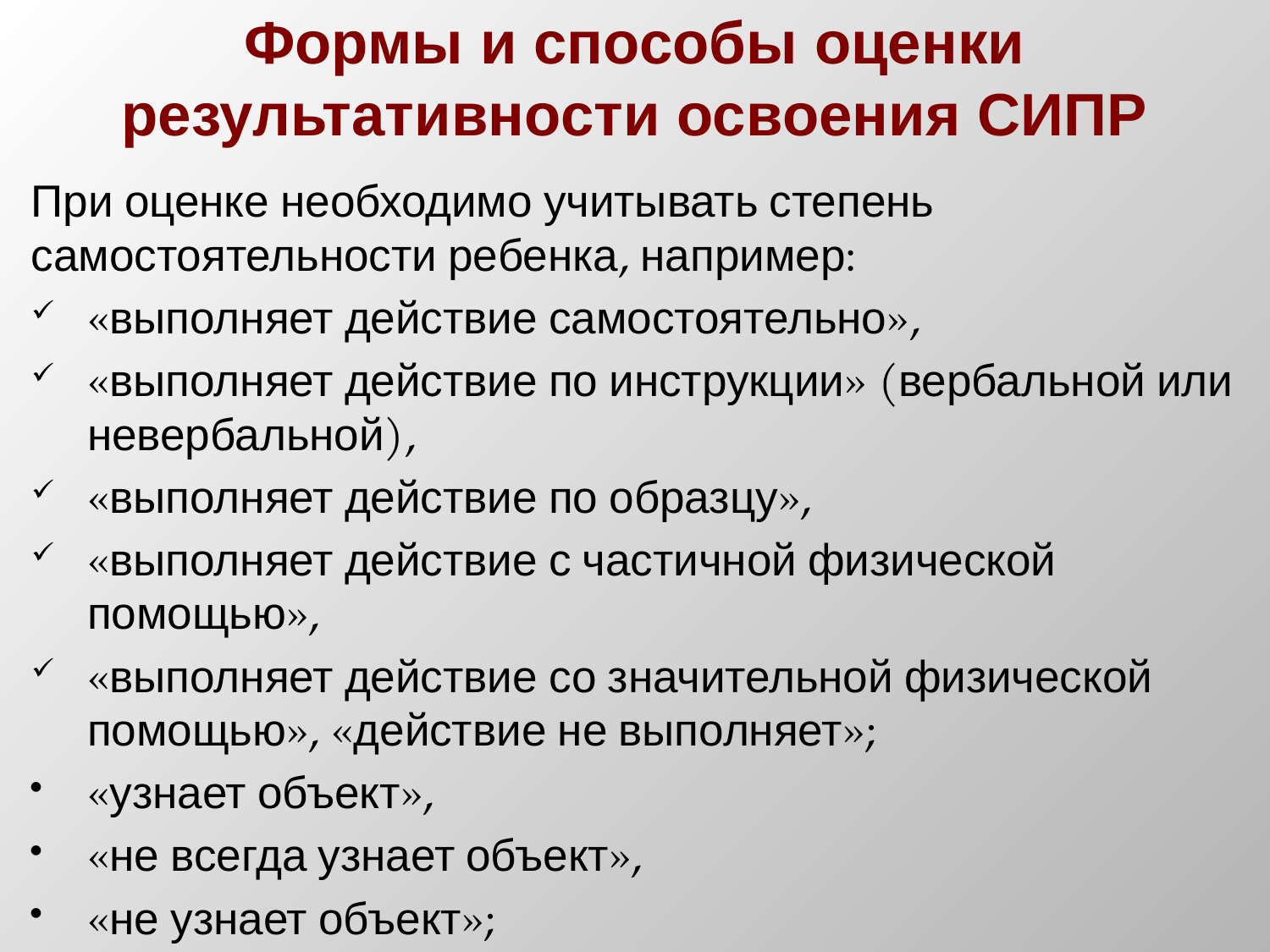

# Формы и способы оценки результативности освоения СИПР
При оценке необходимо учитывать степень самостоятельности ребенка, например:
«выполняет действие самостоятельно»,
«выполняет действие по инструкции» (вербальной или невербальной),
«выполняет действие по образцу»,
«выполняет действие с частичной физической помощью»,
«выполняет действие со значительной физической помощью», «действие не выполняет»;
«узнает объект»,
«не всегда узнает объект»,
«не узнает объект»;